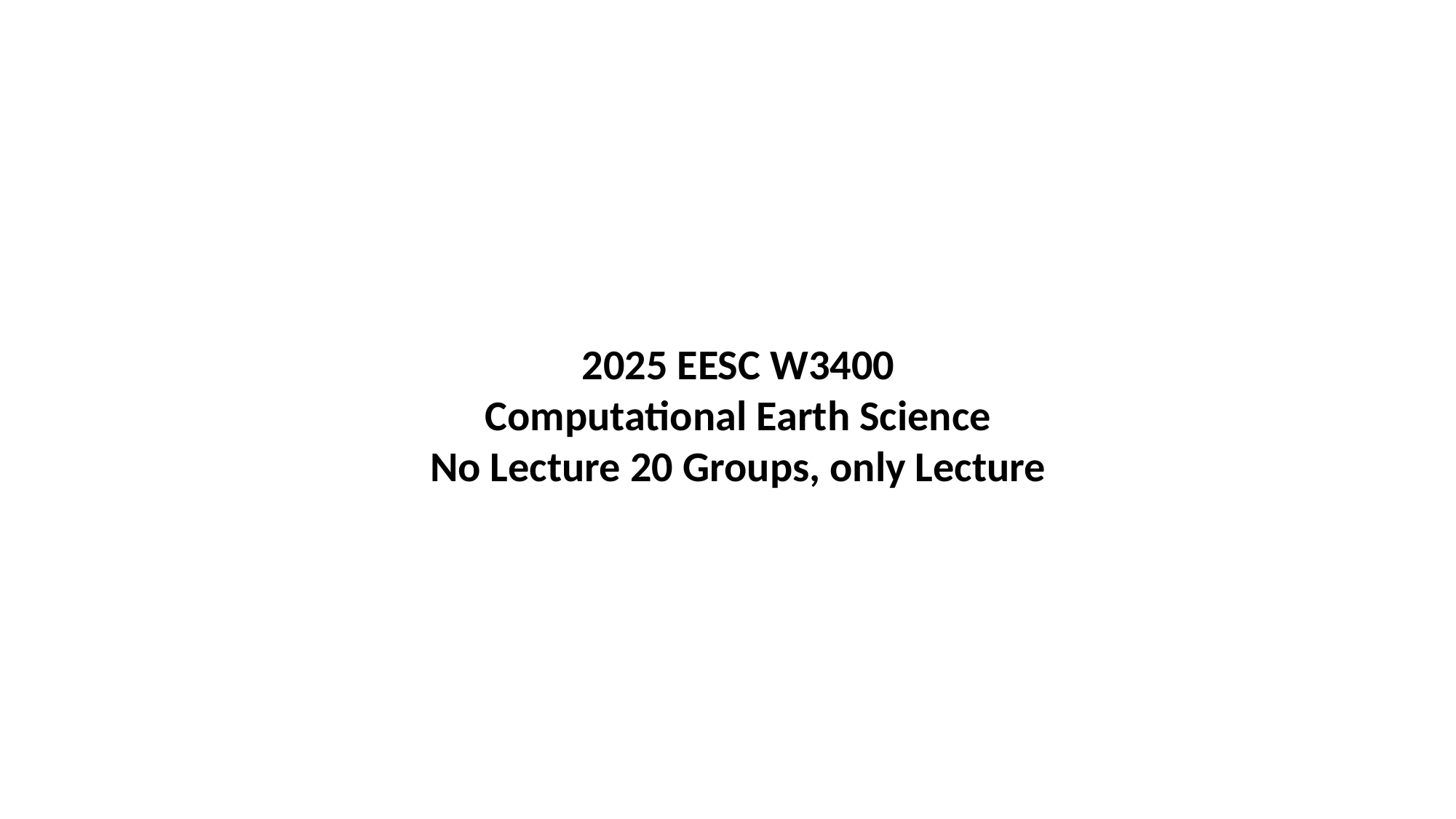

2025 EESC W3400
Computational Earth Science
No Lecture 20 Groups, only Lecture